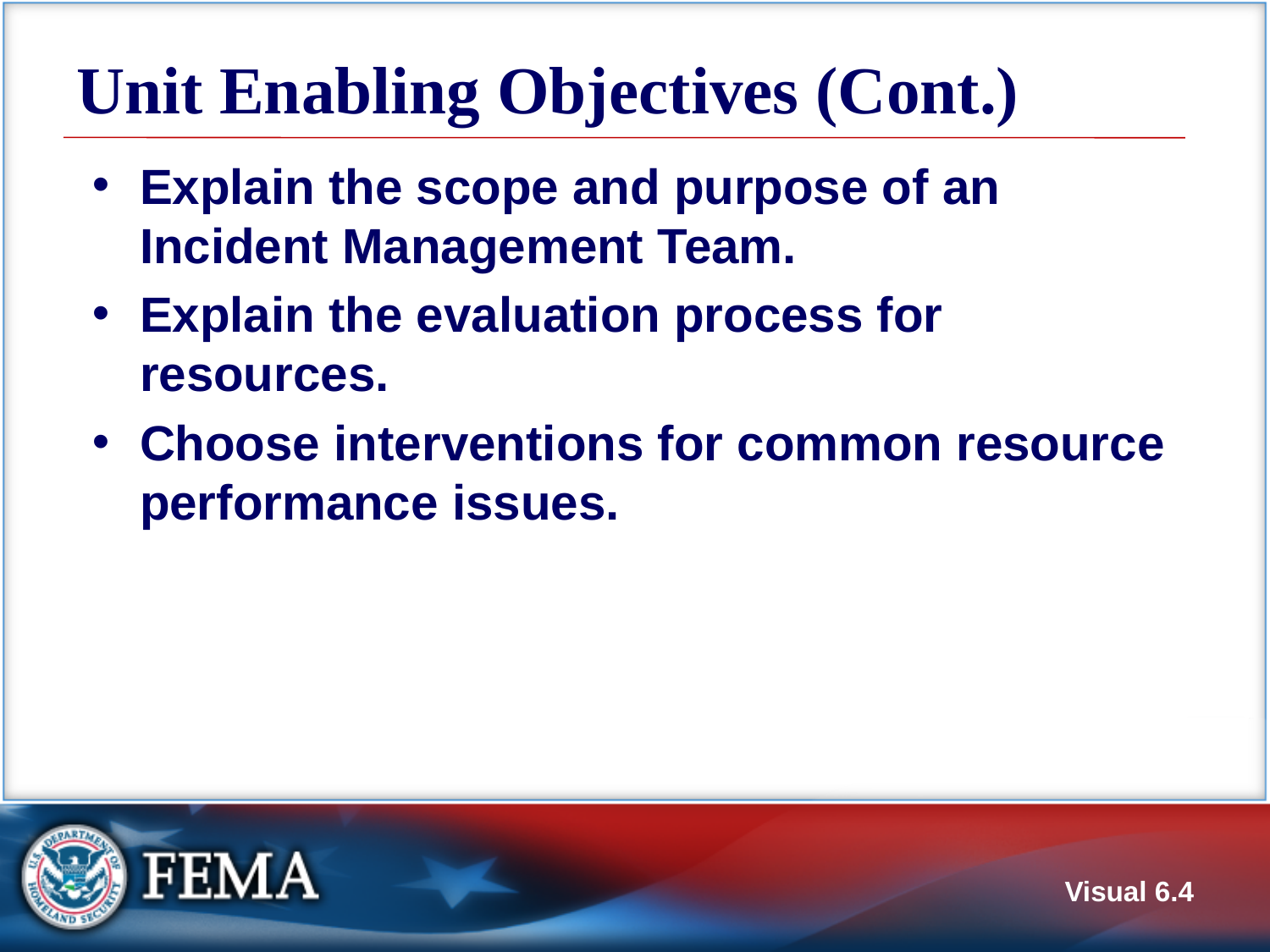

# Unit Enabling Objectives (Cont.)
Explain the scope and purpose of an Incident Management Team.
Explain the evaluation process for resources.
Choose interventions for common resource performance issues.
Visual 6.4